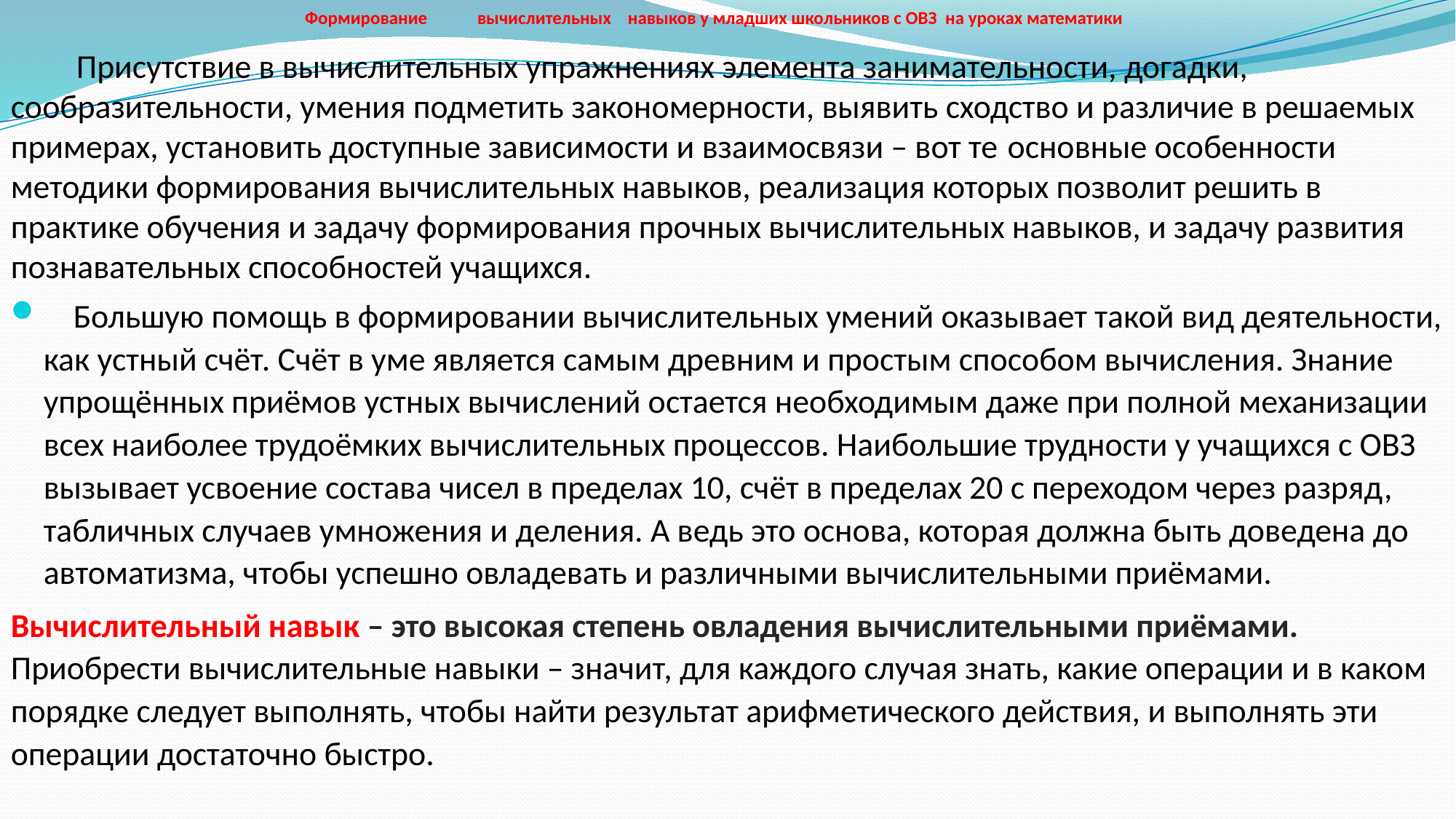

# Формирование            вычислительных    навыков у младших школьников с ОВЗ  на уроках математики
                              Присутствие в вычислительных упражнениях элемента занимательности, догадки, сообразительности, умения подметить закономерности, выявить сходство и различие в решаемых примерах, установить доступные зависимости и взаимосвязи – вот те основные особенности методики формирования вычислительных навыков, реализация которых позволит решить в практике обучения и задачу формирования прочных вычислительных навыков, и задачу развития познавательных способностей учащихся.
    Большую помощь в формировании вычислительных умений оказывает такой вид деятельности, как устный счёт. Счёт в уме является самым древним и простым способом вычисления. Знание упрощённых приёмов устных вычислений остается необходимым даже при полной механизации всех наиболее трудоёмких вычислительных процессов. Наибольшие трудности у учащихся с ОВЗ вызывает усвоение состава чисел в пределах 10, счёт в пределах 20 с переходом через разряд, табличных случаев умножения и деления. А ведь это основа, которая должна быть доведена до автоматизма, чтобы успешно овладевать и различными вычислительными приёмами.
Вычислительный навык – это высокая степень овладения вычислительными приёмами. Приобрести вычислительные навыки – значит, для каждого случая знать, какие операции и в каком порядке следует выполнять, чтобы найти результат арифметического действия, и выполнять эти операции достаточно быстро.